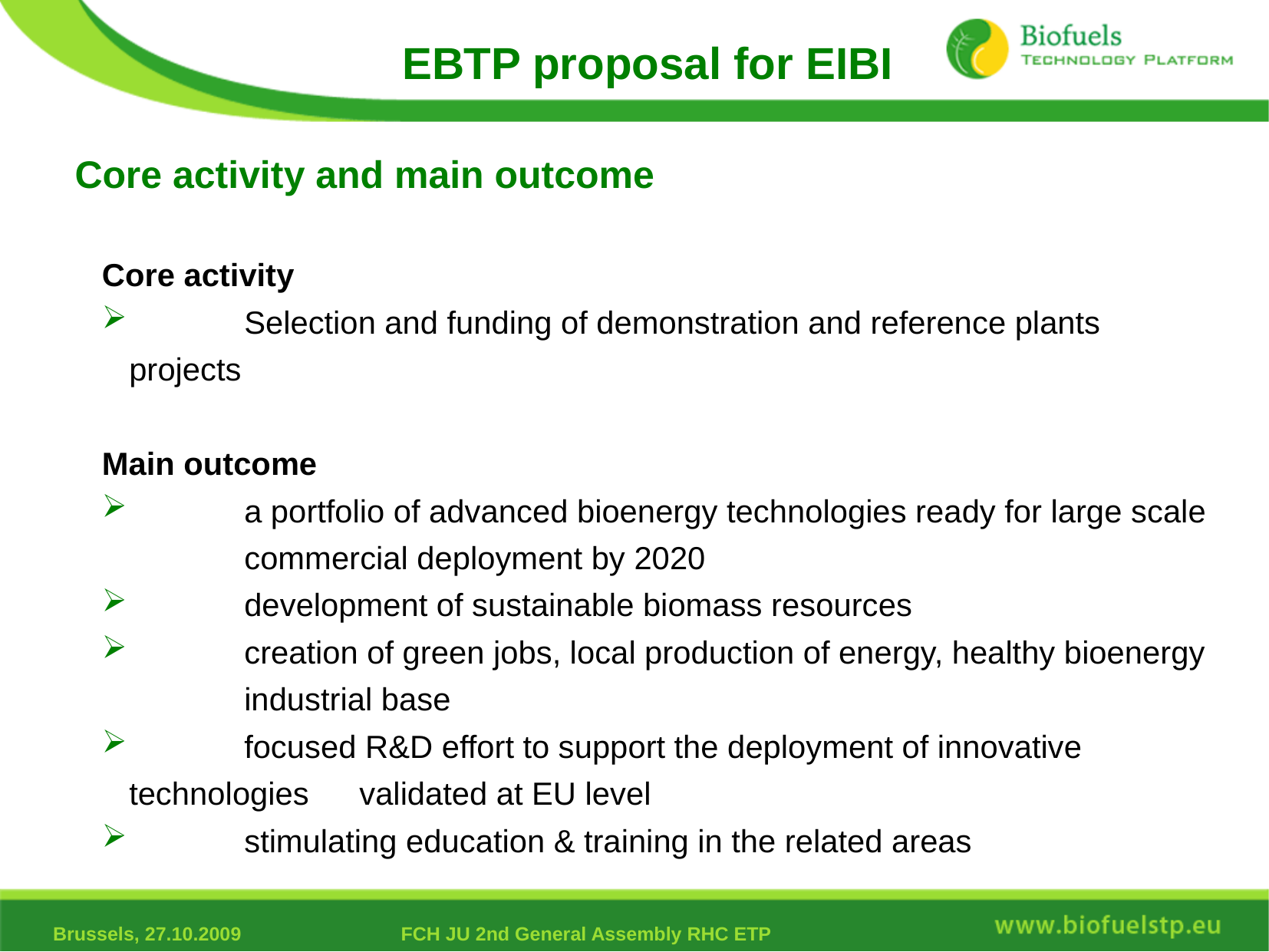

EBTP proposal for EIBI
Core activity and main outcome
Core activity
 	Selection and funding of demonstration and reference plants projects

Main outcome
  	a portfolio of advanced bioenergy technologies ready for large scale 	commercial deployment by 2020
  	development of sustainable biomass resources
 	creation of green jobs, local production of energy, healthy bioenergy 	industrial base
 	focused R&D effort to support the deployment of innovative technologies 	validated at EU level
 	stimulating education & training in the related areas